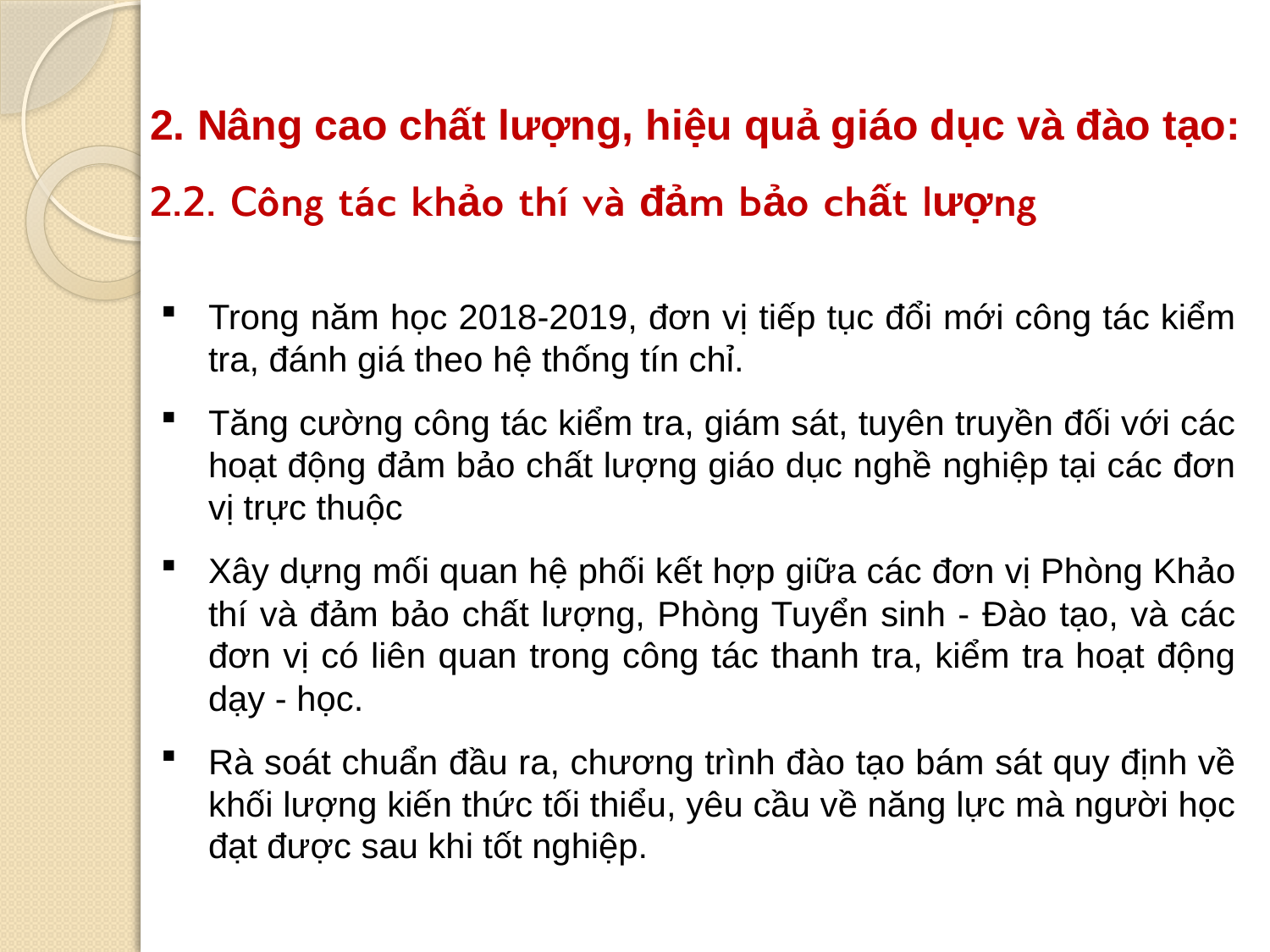

2. Nâng cao chất lượng, hiệu quả giáo dục và đào tạo:
2.2. Công tác khảo thí và đảm bảo chất lượng
Trong năm học 2018-2019, đơn vị tiếp tục đổi mới công tác kiểm tra, đánh giá theo hệ thống tín chỉ.
Tăng cường công tác kiểm tra, giám sát, tuyên truyền đối với các hoạt động đảm bảo chất lượng giáo dục nghề nghiệp tại các đơn vị trực thuộc
Xây dựng mối quan hệ phối kết hợp giữa các đơn vị Phòng Khảo thí và đảm bảo chất lượng, Phòng Tuyển sinh - Đào tạo, và các đơn vị có liên quan trong công tác thanh tra, kiểm tra hoạt động dạy - học.
Rà soát chuẩn đầu ra, chương trình đào tạo bám sát quy định về khối lượng kiến thức tối thiểu, yêu cầu về năng lực mà người học đạt được sau khi tốt nghiệp.